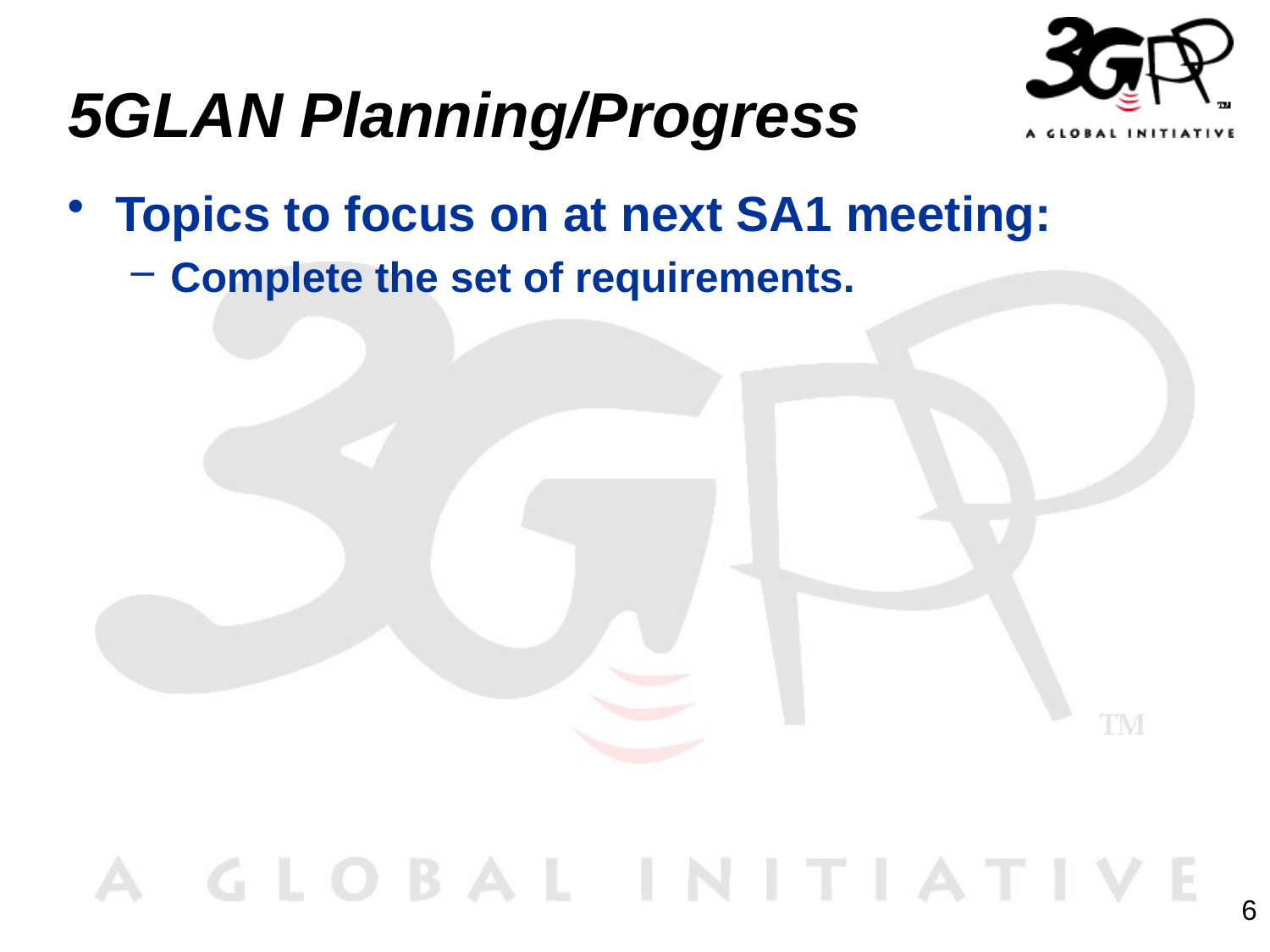

# 5GLAN Planning/Progress
Topics to focus on at next SA1 meeting:
Complete the set of requirements.
6